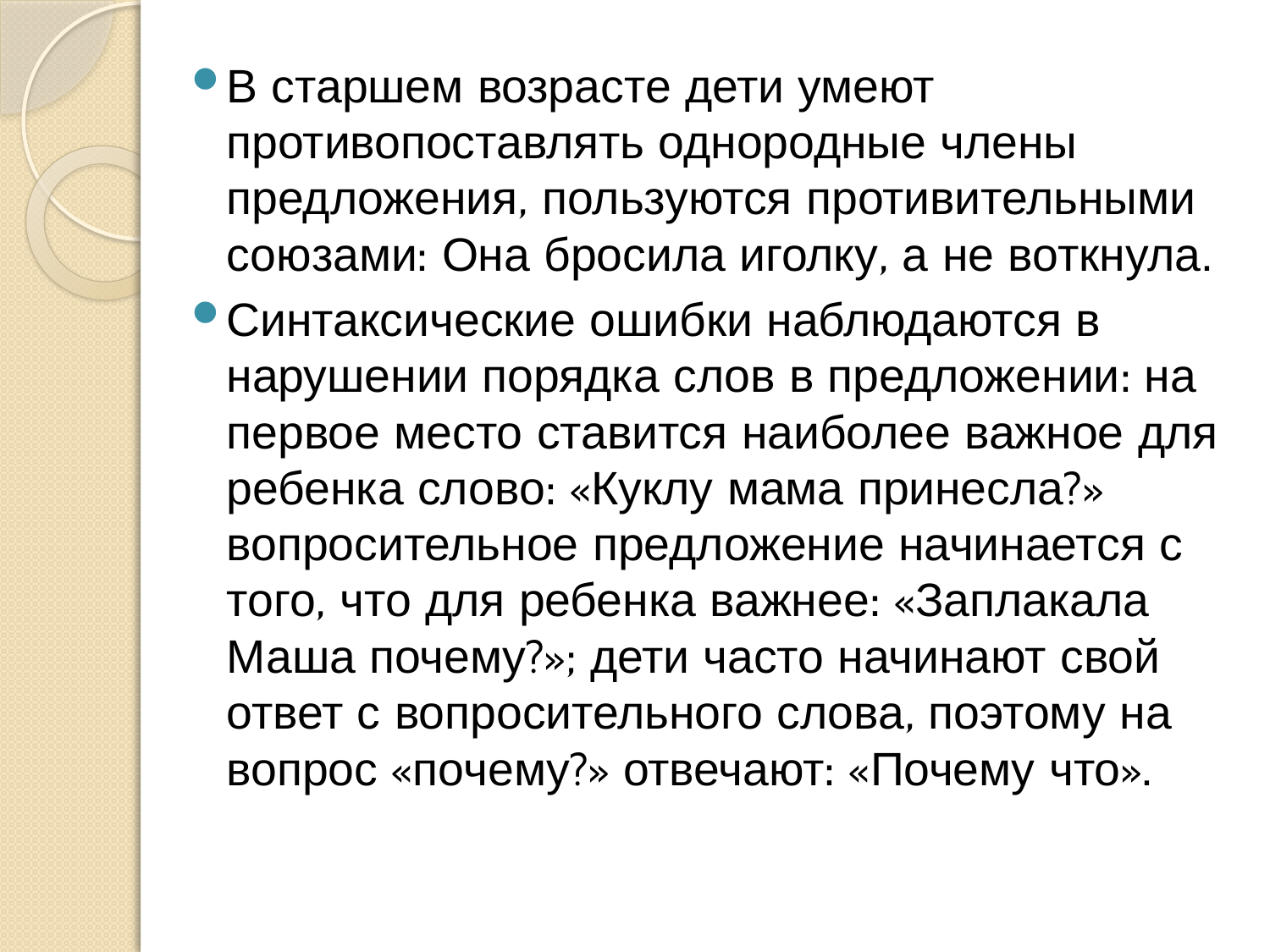

# .
В старшем возрасте дети умеют противопоставлять однородные члены предложения, пользуются противительными союзами: Она бросила иголку, а не воткнула.
Синтаксические ошибки наблюдаются в нарушении порядка слов в предложении: на первое место ставится наиболее важное для ребенка слово: «Куклу мама принесла?» вопросительное предложение начинается с того, что для ребенка важнее: «Заплакала Маша почему?»; дети часто начинают свой ответ с вопросительного слова, поэтому на вопрос «почему?» отвечают: «Почему что».